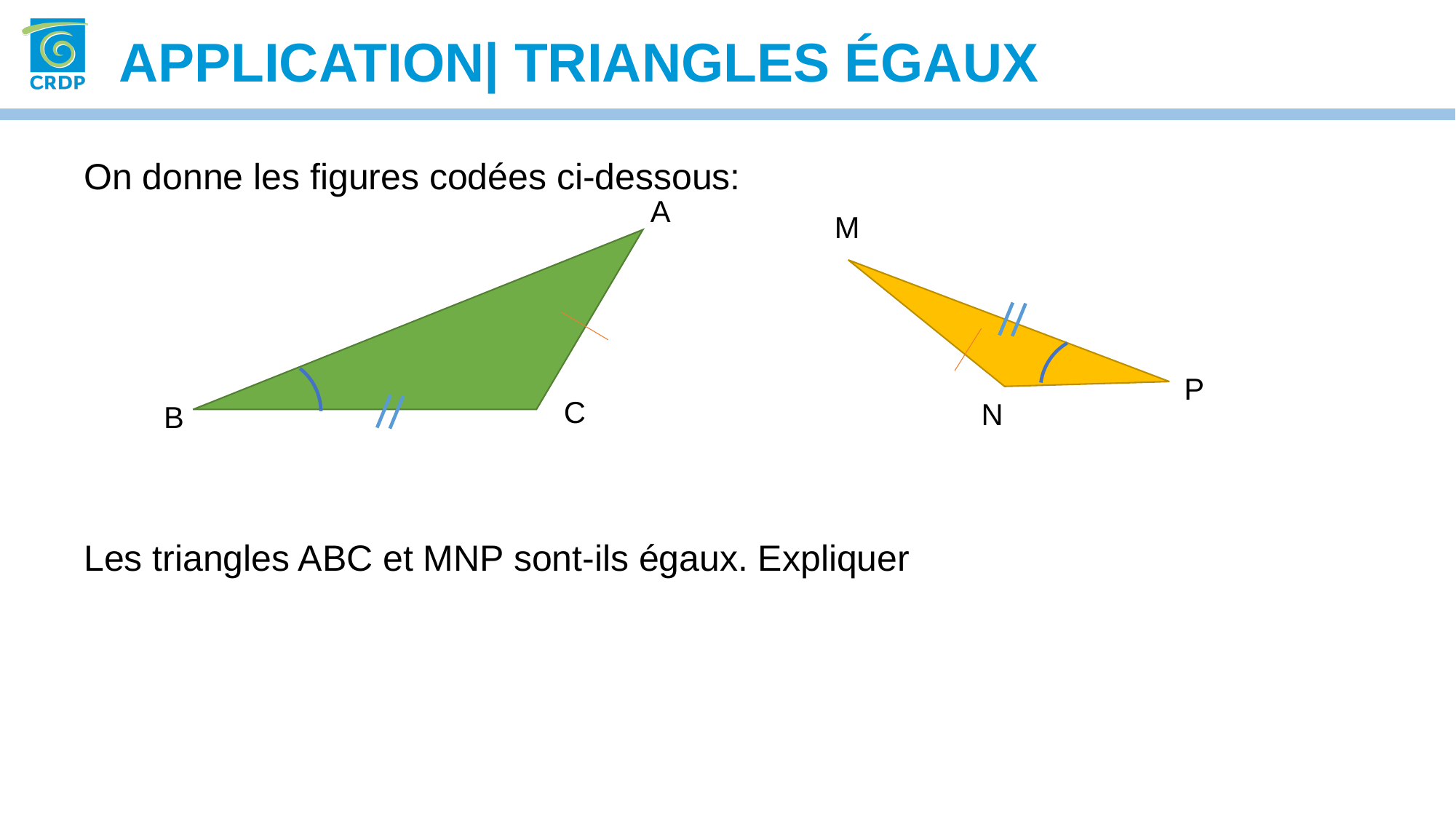

Application| Triangles égaux
On donne les figures codées ci-dessous:

Les triangles ABC et MNP sont-ils égaux. Expliquer
A
M

P
C
N
B